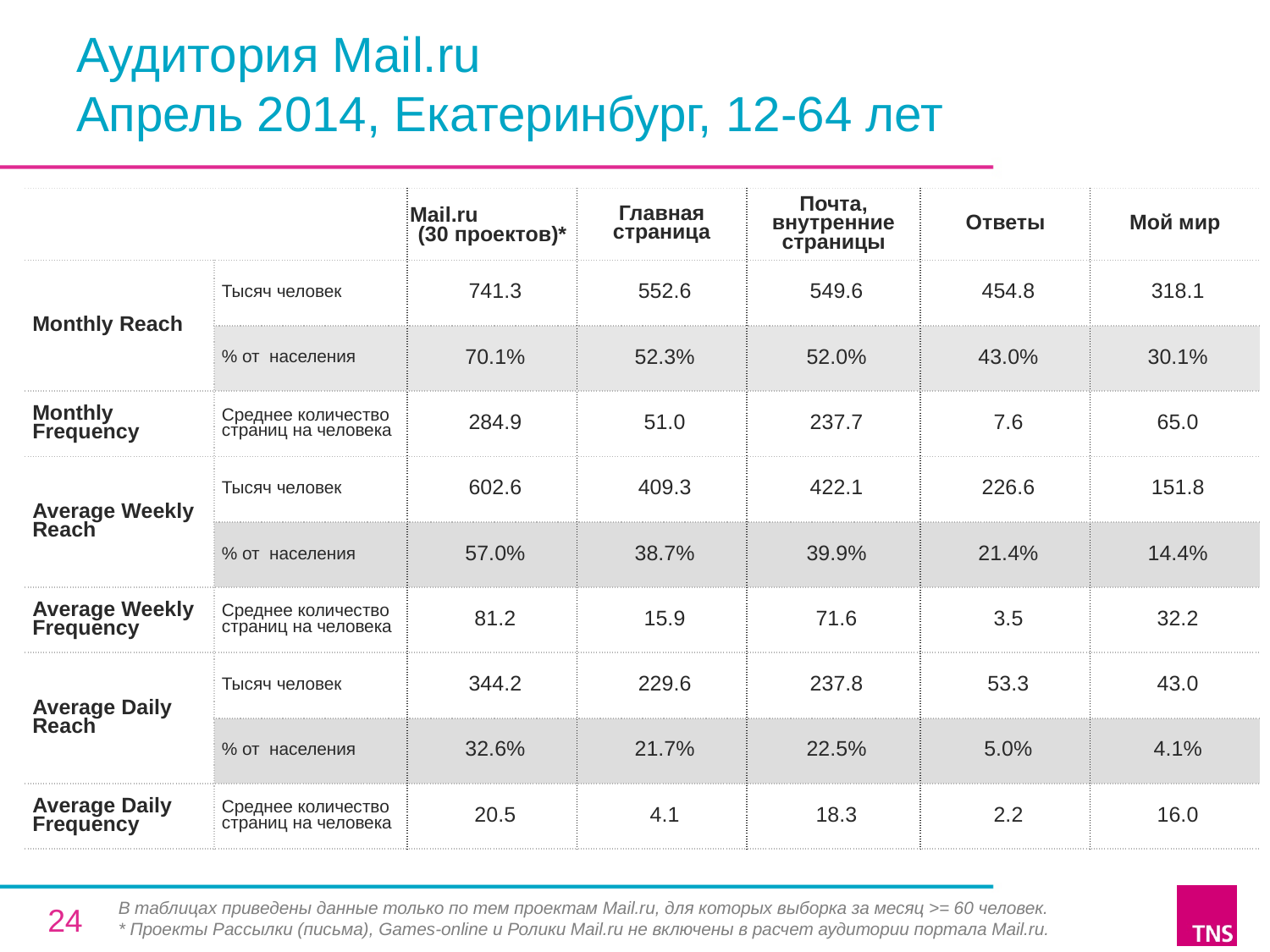

# Аудитория Mail.ru Апрель 2014, Екатеринбург, 12-64 лет
|  |  | Mail.ru (30 проектов)\* | Главная страница | Почта, внутренние страницы | Ответы | Мой мир |
| --- | --- | --- | --- | --- | --- | --- |
| Monthly Reach | Тысяч человек | 741.3 | 552.6 | 549.6 | 454.8 | 318.1 |
|  | % от населения | 70.1% | 52.3% | 52.0% | 43.0% | 30.1% |
| Monthly Frequency | Среднее количество страниц на человека | 284.9 | 51.0 | 237.7 | 7.6 | 65.0 |
| Average Weekly Reach | Тысяч человек | 602.6 | 409.3 | 422.1 | 226.6 | 151.8 |
|  | % от населения | 57.0% | 38.7% | 39.9% | 21.4% | 14.4% |
| Average Weekly Frequency | Среднее количество страниц на человека | 81.2 | 15.9 | 71.6 | 3.5 | 32.2 |
| Average Daily Reach | Тысяч человек | 344.2 | 229.6 | 237.8 | 53.3 | 43.0 |
|  | % от населения | 32.6% | 21.7% | 22.5% | 5.0% | 4.1% |
| Average Daily Frequency | Среднее количество страниц на человека | 20.5 | 4.1 | 18.3 | 2.2 | 16.0 |
В таблицах приведены данные только по тем проектам Mail.ru, для которых выборка за месяц >= 60 человек.
* Проекты Рассылки (письма), Games-online и Ролики Mail.ru не включены в расчет аудитории портала Mail.ru.
24